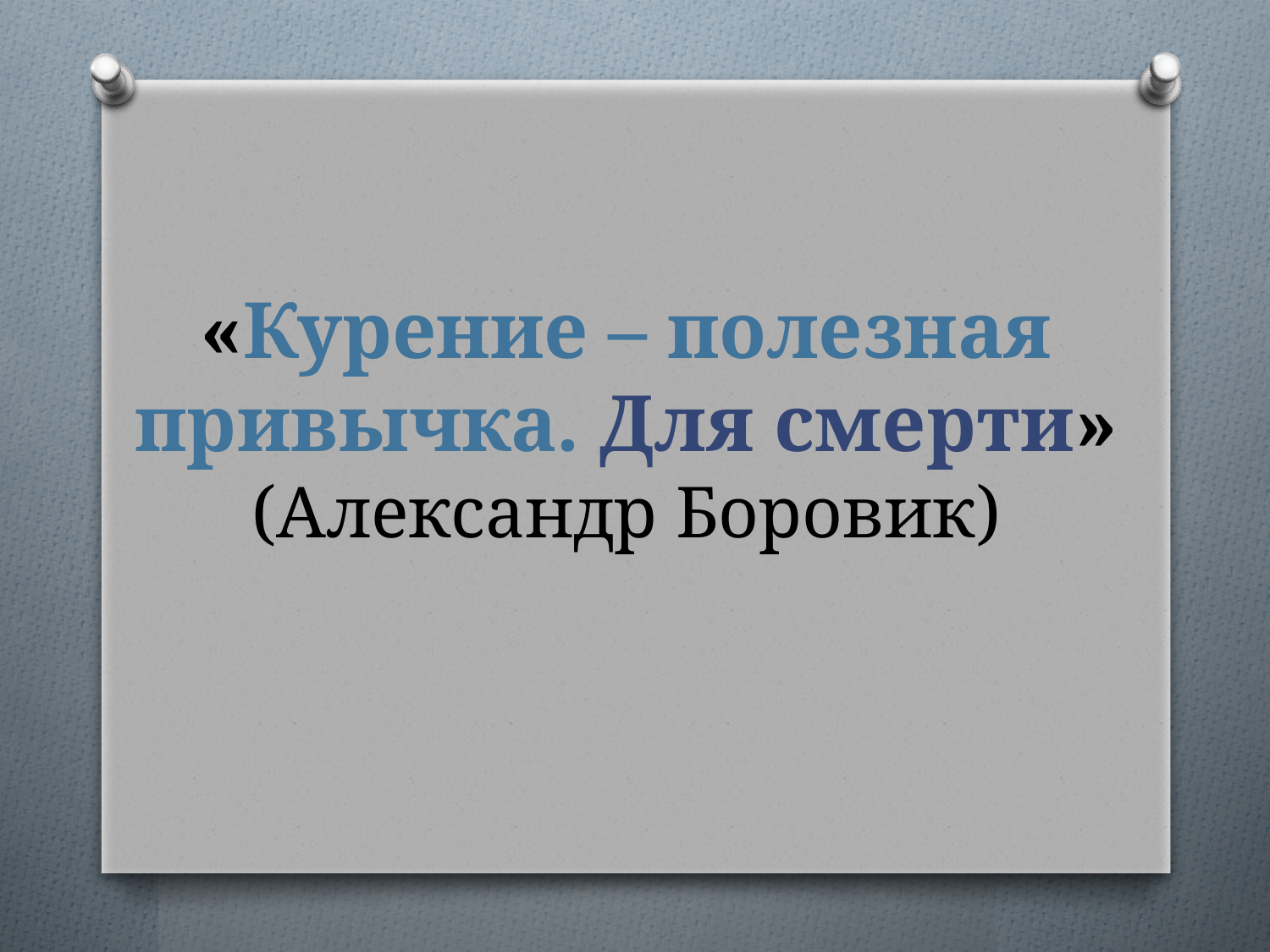

# «Курение – полезная привычка. Для смерти» (Александр Боровик)